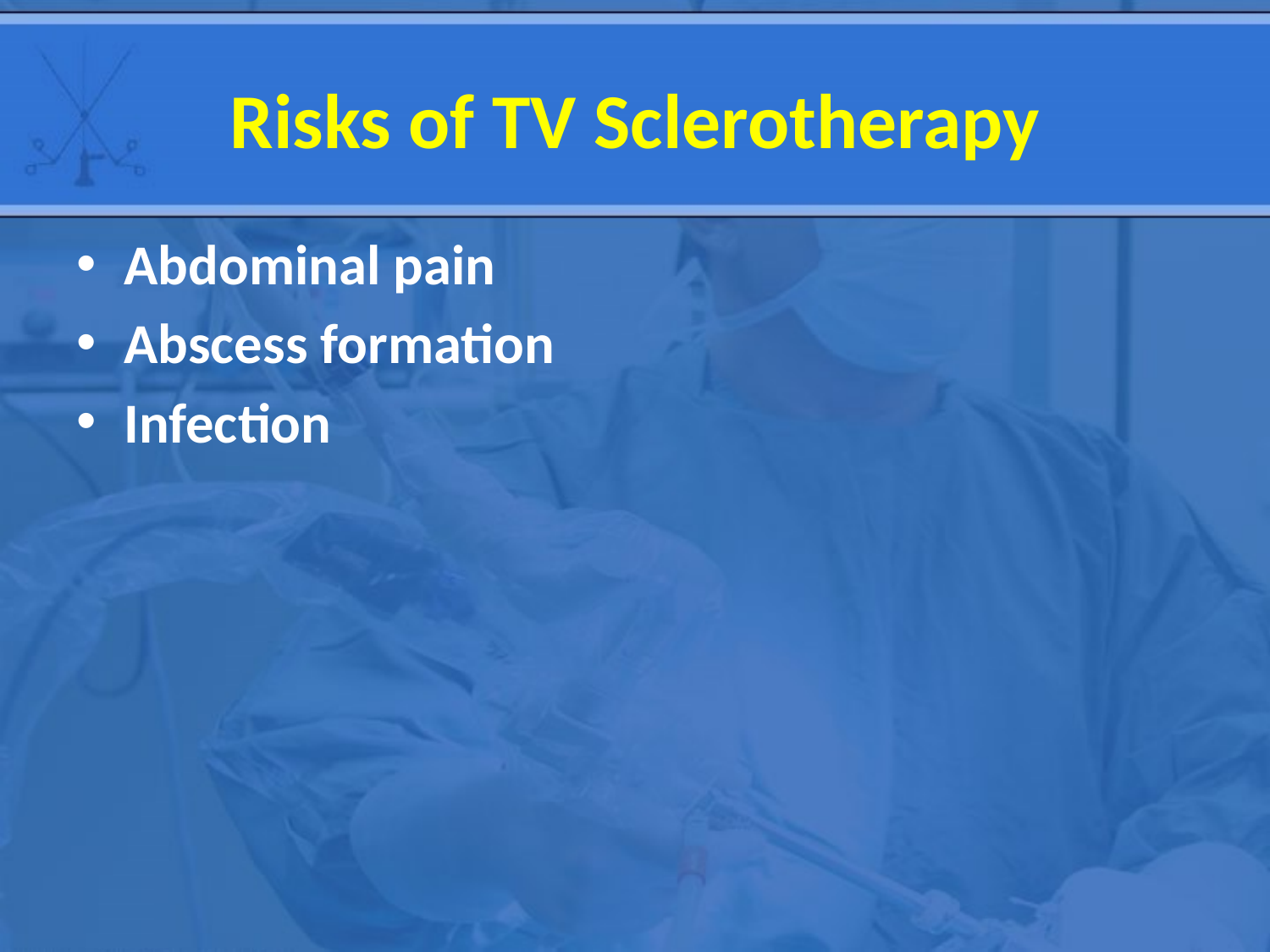

# Risks of TV Sclerotherapy
Abdominal pain
Abscess formation
Infection